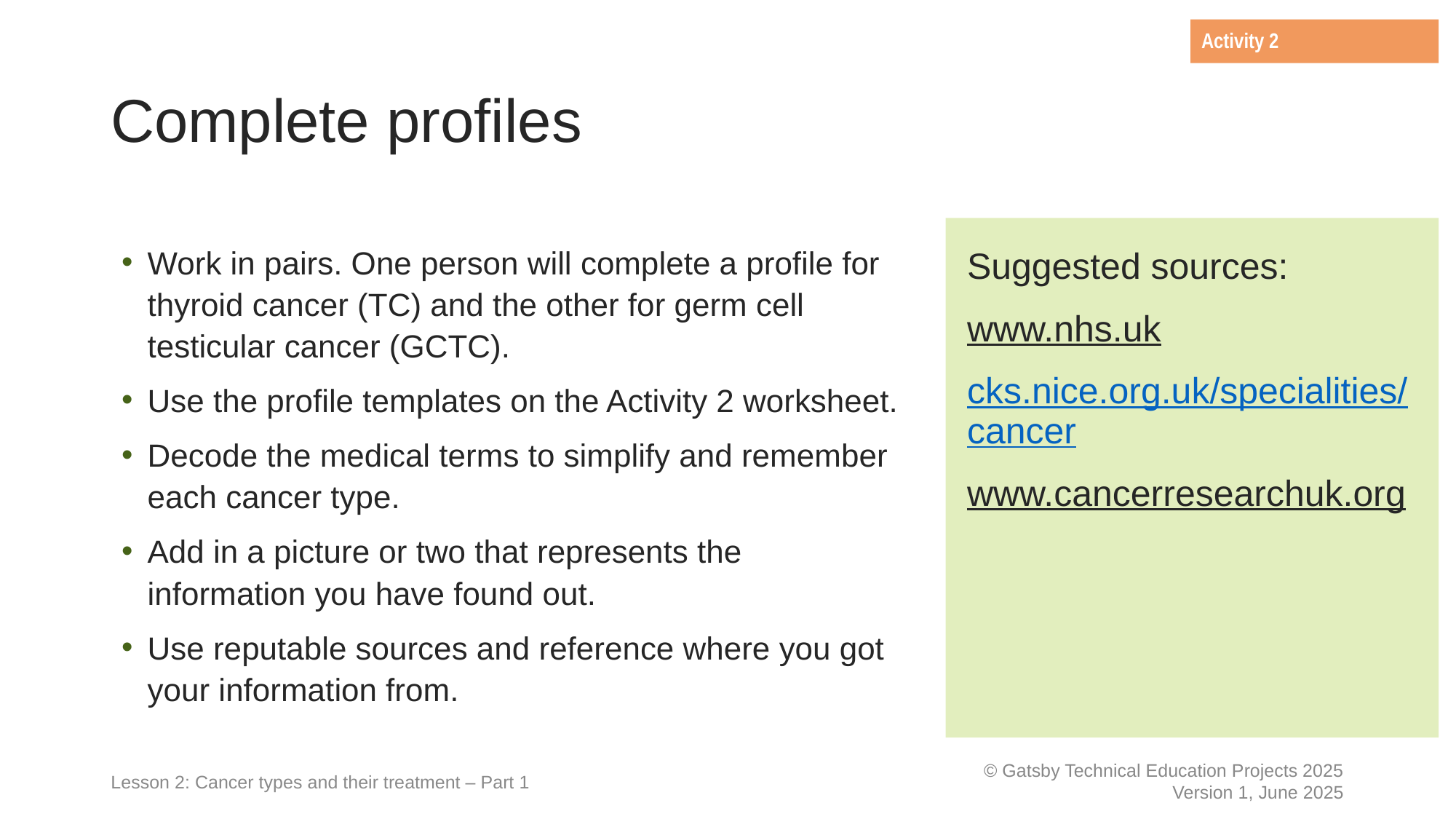

Activity 2
# Complete profiles
Work in pairs. One person will complete a profile for thyroid cancer (TC) and the other for germ cell testicular cancer (GCTC).
Use the profile templates on the Activity 2 worksheet.
Decode the medical terms to simplify and remember each cancer type.
Add in a picture or two that represents the information you have found out.
Use reputable sources and reference where you got your information from.

Suggested sources:
www.nhs.uk
cks.nice.org.uk/specialities/cancer
www.cancerresearchuk.org

Age of onset: People over 65
Causes: Stem cells in bone marrow produce too many immature white blood cells called blast cells. These cells cannot fight infections like a normal white blood cell and their over production leads to a decrease in red blood cells.
Risk factors: previous chemotherapy or radiotherapy, having an underlying blood disorder or genetic disorder e.g. Down’s, exposure to benzene a chemical in cigarette smoke, increasing age
Symptoms: pale skin, tiredness, breathlessness, frequent infections, unusual and frequent bleeding e.g. nosebleeds – tends to develop over a few weeks
Lesson 2: Cancer types and their treatment – Part 1